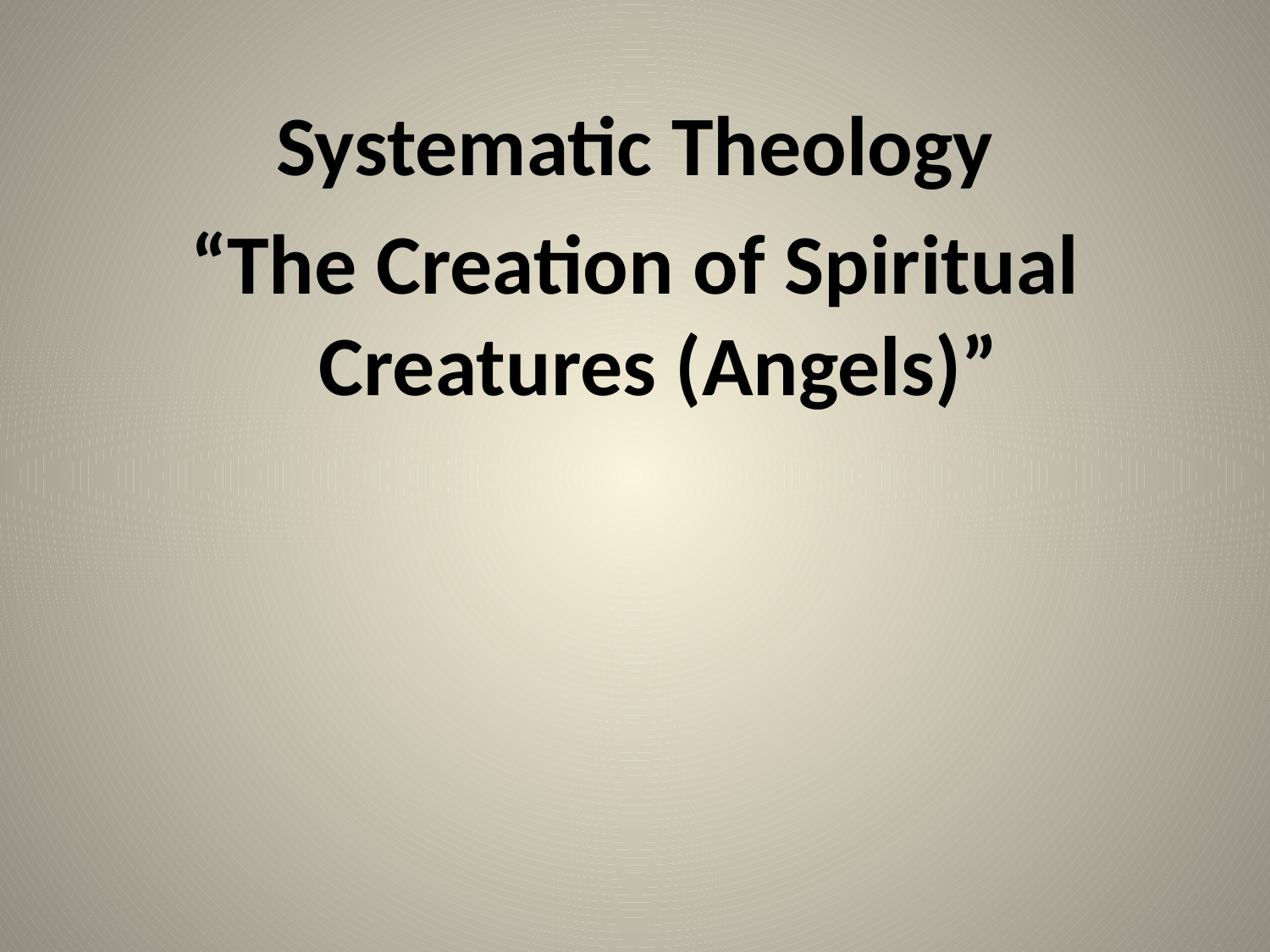

Systematic Theology
“The Creation of Spiritual Creatures (Angels)”